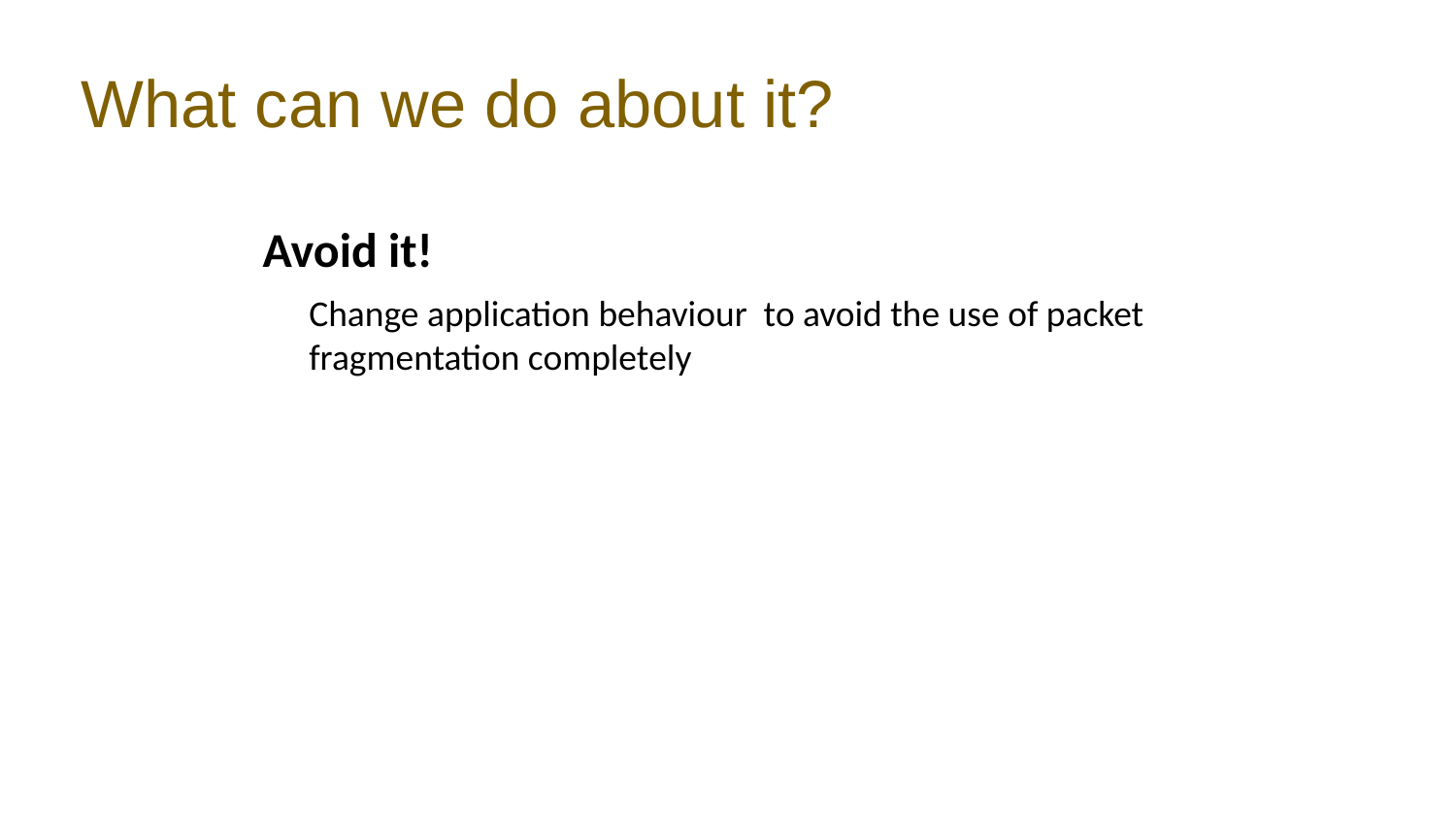

# What can we do about it?
Avoid it!
Change application behaviour  to avoid the use of packet fragmentation completely